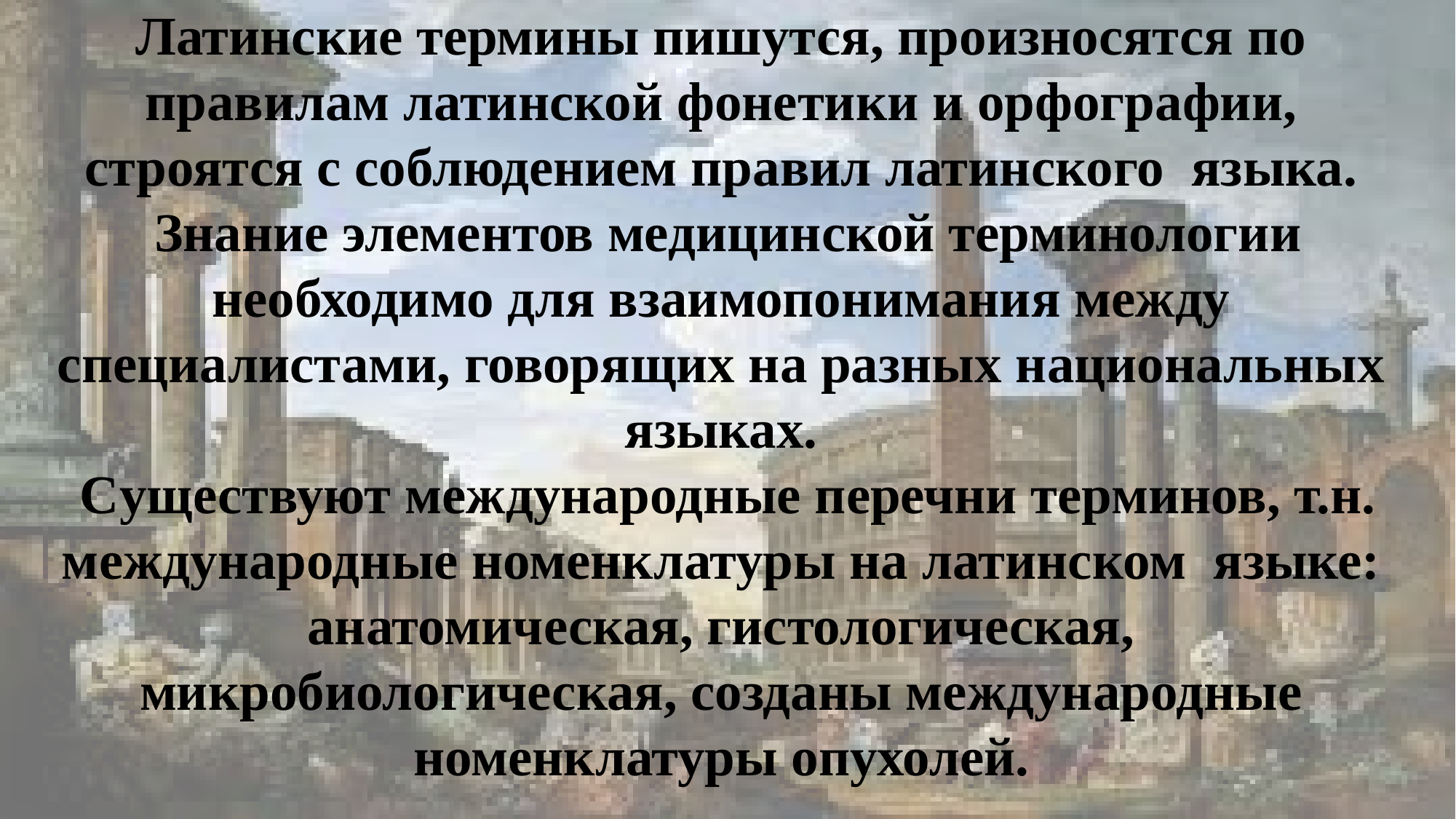

# Латинские термины пишутся, произносятся по правилам латинской фонетики и орфографии, строятся с соблюдением правил латинского  языка. Знание элементов медицинской терминологии необходимо для взаимопонимания между специалистами, говорящих на разных национальных языках. Существуют международные перечни терминов, т.н. международные номенклатуры на латинском  языке: анатомическая, гистологическая, микробиологическая, созданы международные номенклатуры опухолей.